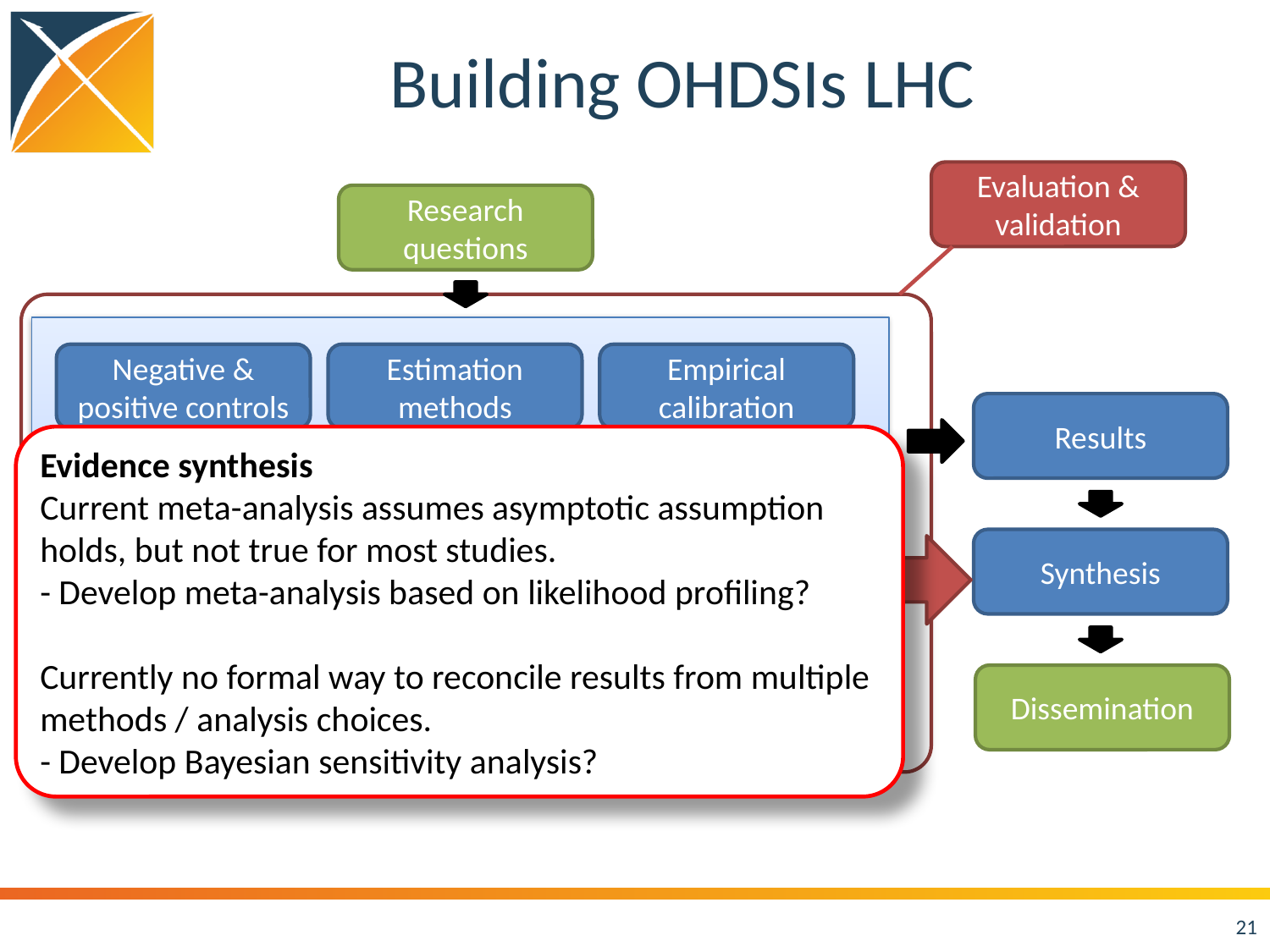

# Building OHDSIs LHC
Evaluation &
validation
Research questions

Negative & positive controls
Estimation methods
Empirical calibration
Results

Evidence synthesis
Current meta-analysis assumes asymptotic assumption holds, but not true for most studies.
- Develop meta-analysis based on likelihood profiling?

Currently no formal way to reconcile results from multiple methods / analysis choices.
- Develop Bayesian sensitivity analysis?
Exposures
Covariates
Phenotypes
(outcomes)

Synthesis

Dissemination
EHR
Claims
Other
21